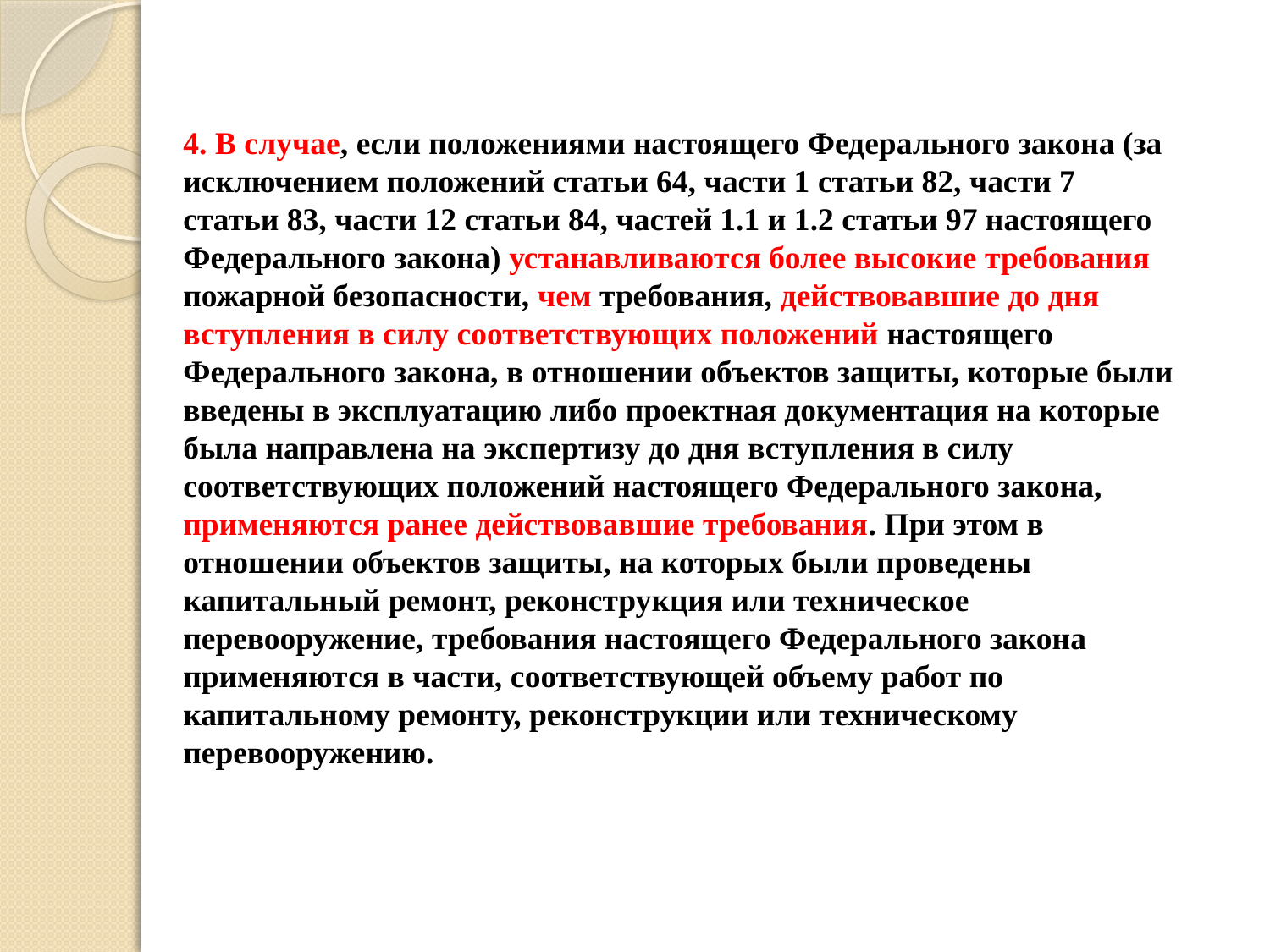

4. В случае, если положениями настоящего Федерального закона (за исключением положений статьи 64, части 1 статьи 82, части 7 статьи 83, части 12 статьи 84, частей 1.1 и 1.2 статьи 97 настоящего Федерального закона) устанавливаются более высокие требования пожарной безопасности, чем требования, действовавшие до дня вступления в силу соответствующих положений настоящего Федерального закона, в отношении объектов защиты, которые были введены в эксплуатацию либо проектная документация на которые была направлена на экспертизу до дня вступления в силу соответствующих положений настоящего Федерального закона, применяются ранее действовавшие требования. При этом в отношении объектов защиты, на которых были проведены капитальный ремонт, реконструкция или техническое перевооружение, требования настоящего Федерального закона применяются в части, соответствующей объему работ по капитальному ремонту, реконструкции или техническому перевооружению.